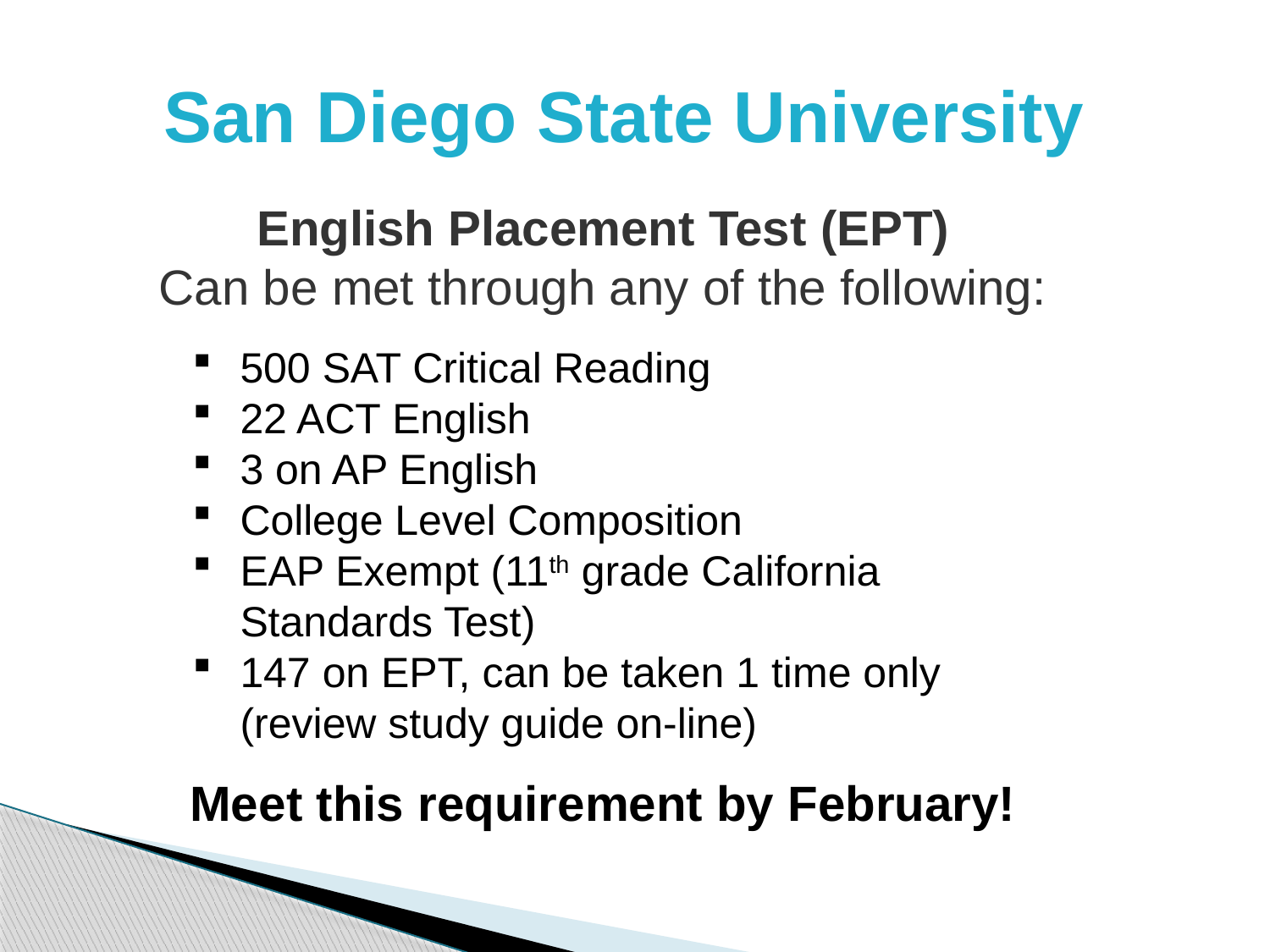

San Diego State University
English Placement Test (EPT)
Can be met through any of the following:

500 SAT Critical Reading
22 ACT English
3 on AP English
College Level Composition
EAP Exempt (11th grade California Standards Test)
147 on EPT, can be taken 1 time only (review study guide on-line)

Meet this requirement by February!